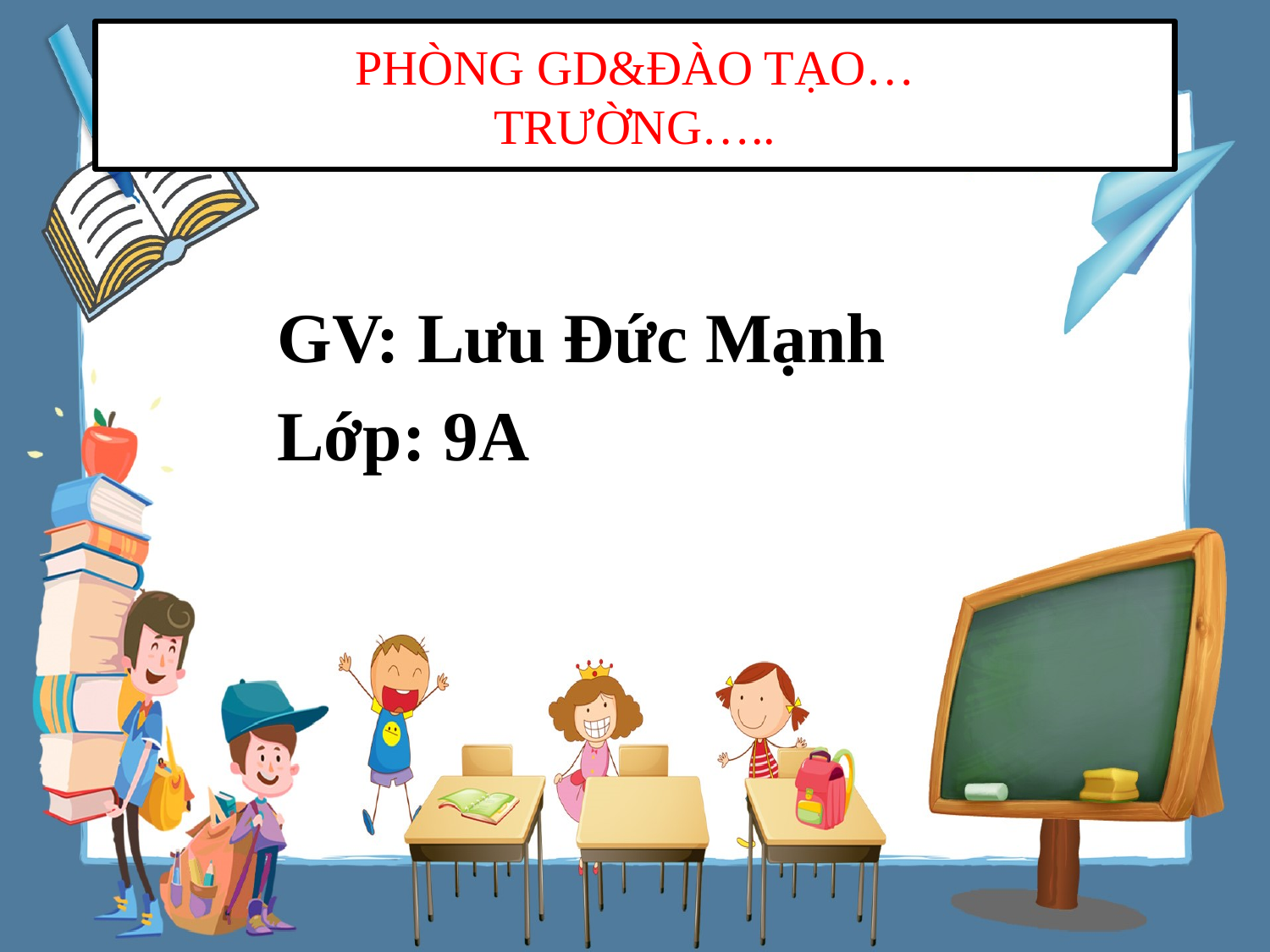

# PHÒNG GD&ĐÀO TẠO… TRƯỜNG…..
GV: Lưu Đức Mạnh
Lớp: 9A